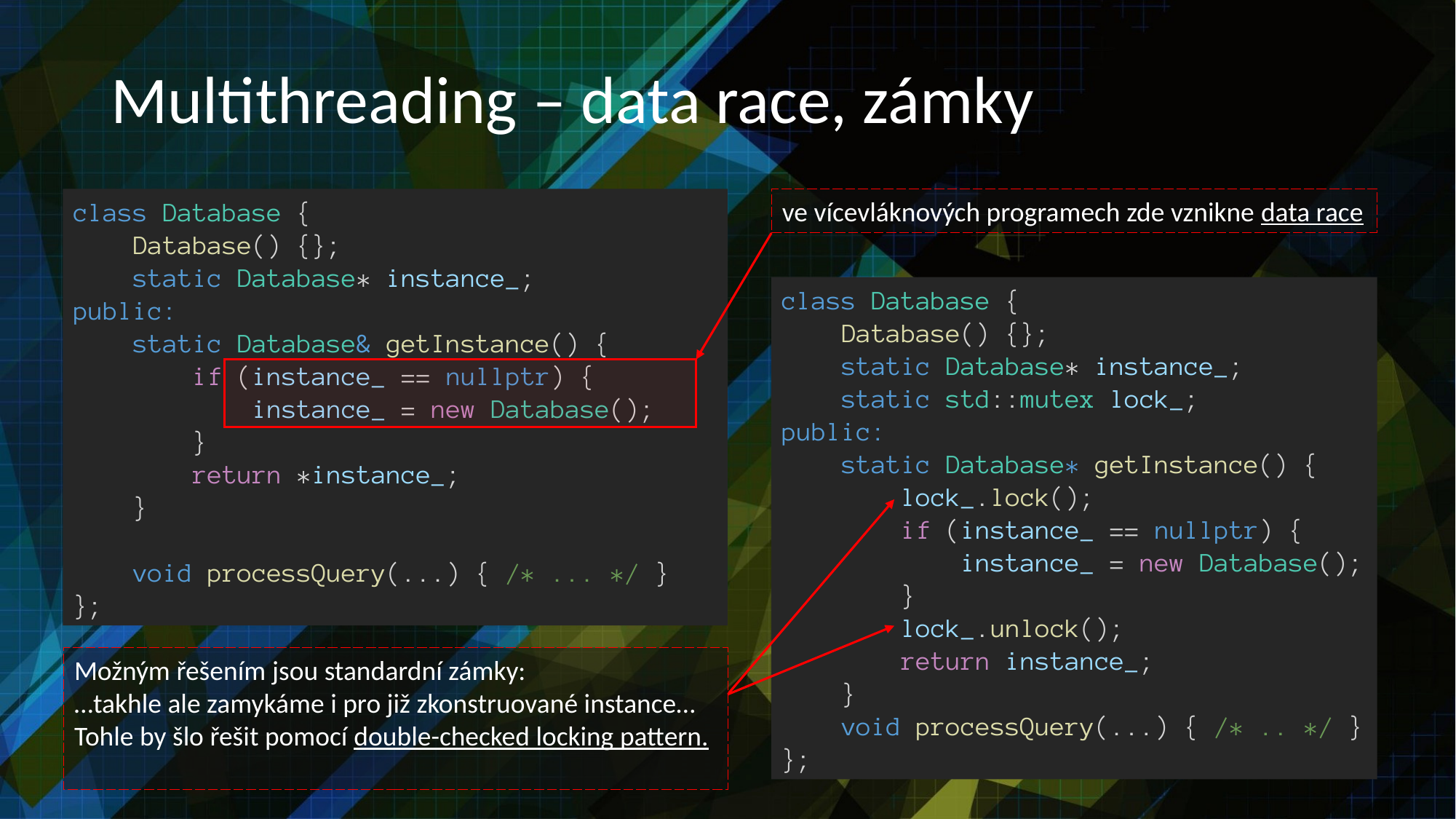

# Multithreading – data race, zámky
class Database {
    Database() {};
    static Database* instance_;
public:
    static Database& getInstance() {
        if (instance_ == nullptr) {
            instance_ = new Database();
        }
        return *instance_;
    }
    void processQuery(...) { /* ... */ }
};
ve vícevláknových programech zde vznikne data race
class Database {
    Database() {};
    static Database* instance_;
    static std::mutex lock_;
public:
    static Database* getInstance() {
        lock_.lock();
        if (instance_ == nullptr) {
            instance_ = new Database();
        }
        lock_.unlock();
        return instance_;
    }
    void processQuery(...) { /* .. */ }
};

Možným řešením jsou standardní zámky:
…takhle ale zamykáme i pro již zkonstruované instance…
Tohle by šlo řešit pomocí double-checked locking pattern.